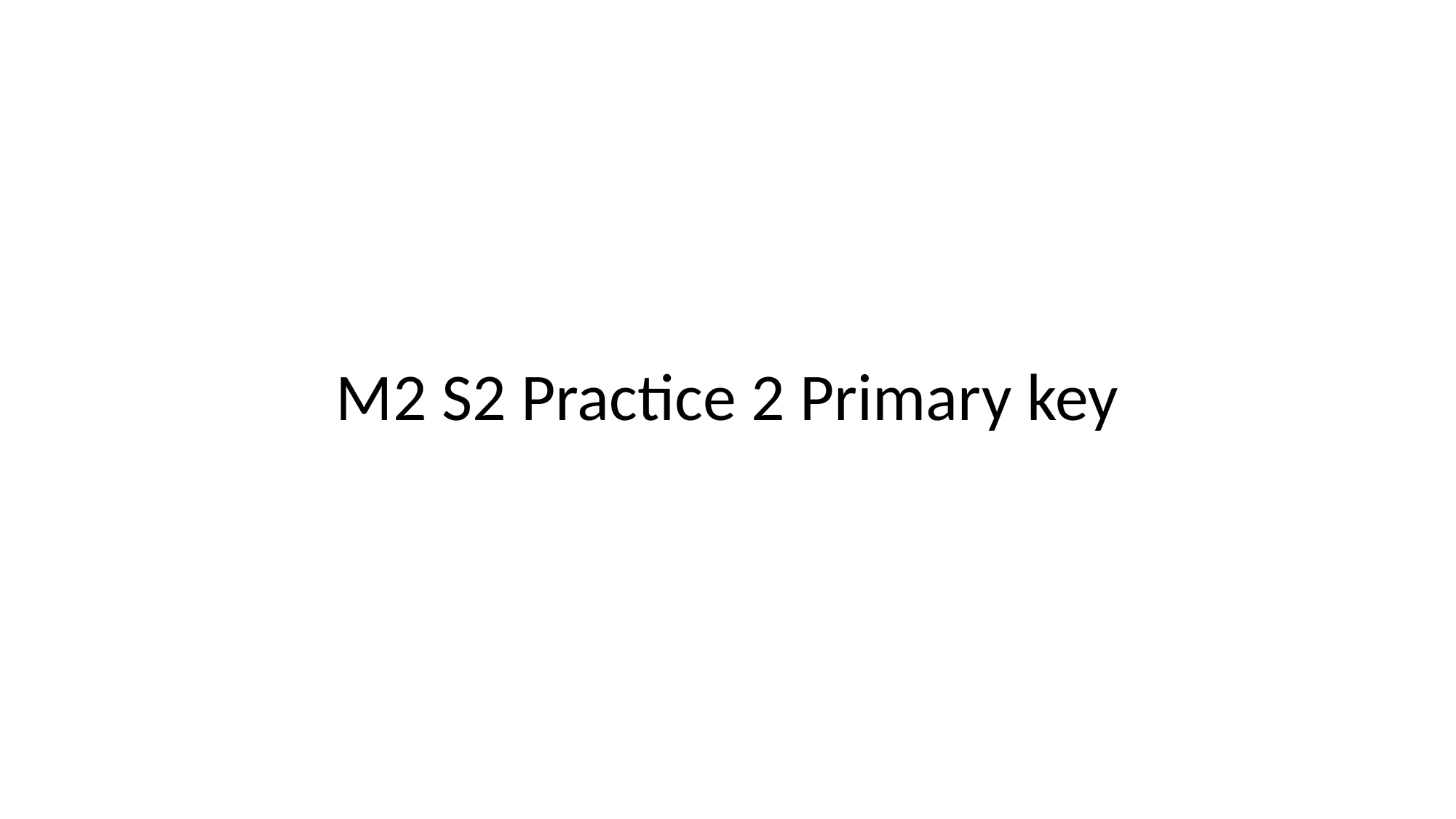

# M2 S2 Practice 2 Primary key